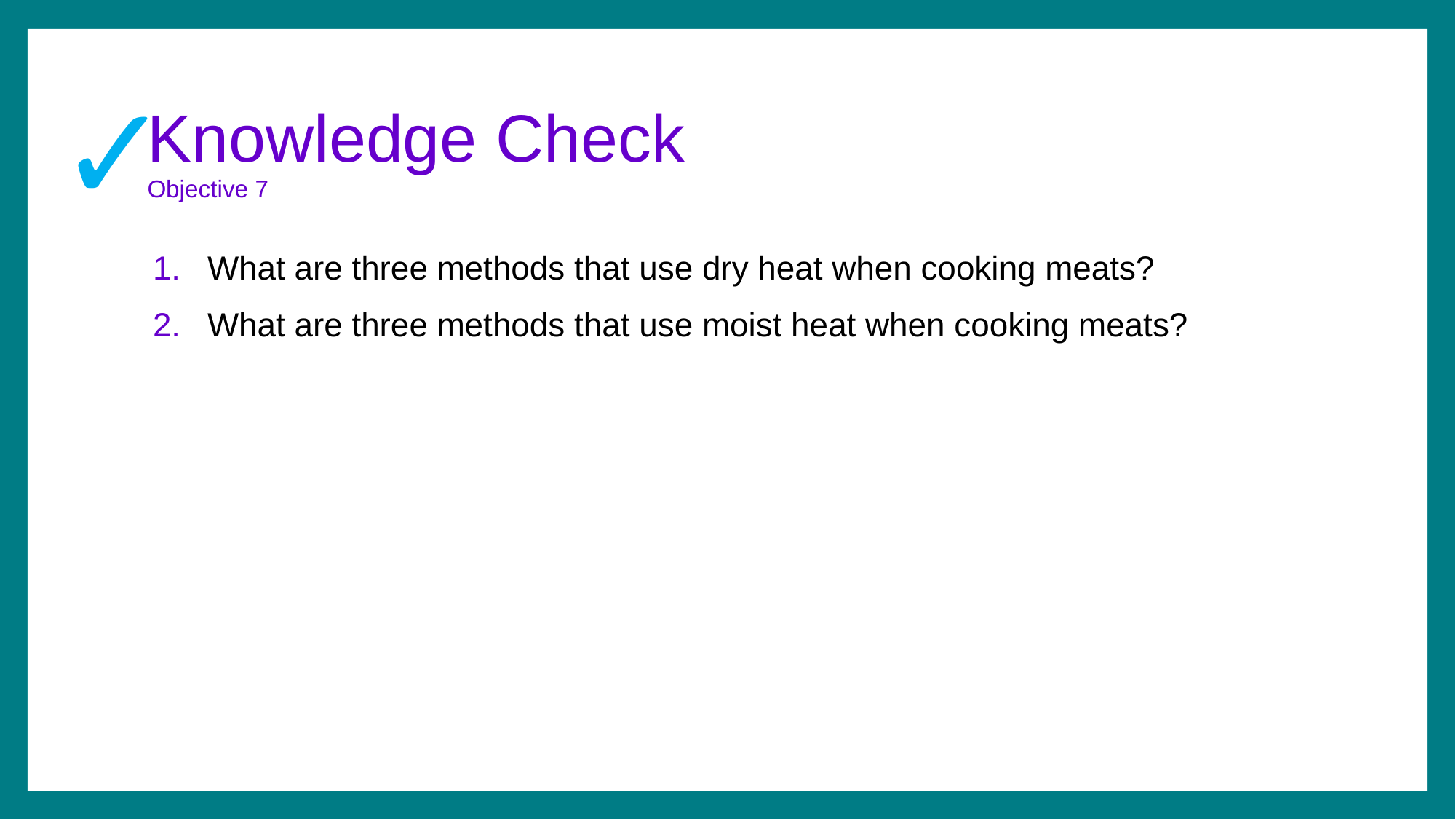

✓
# Knowledge Check Objective 7
What are three methods that use dry heat when cooking meats?
What are three methods that use moist heat when cooking meats?